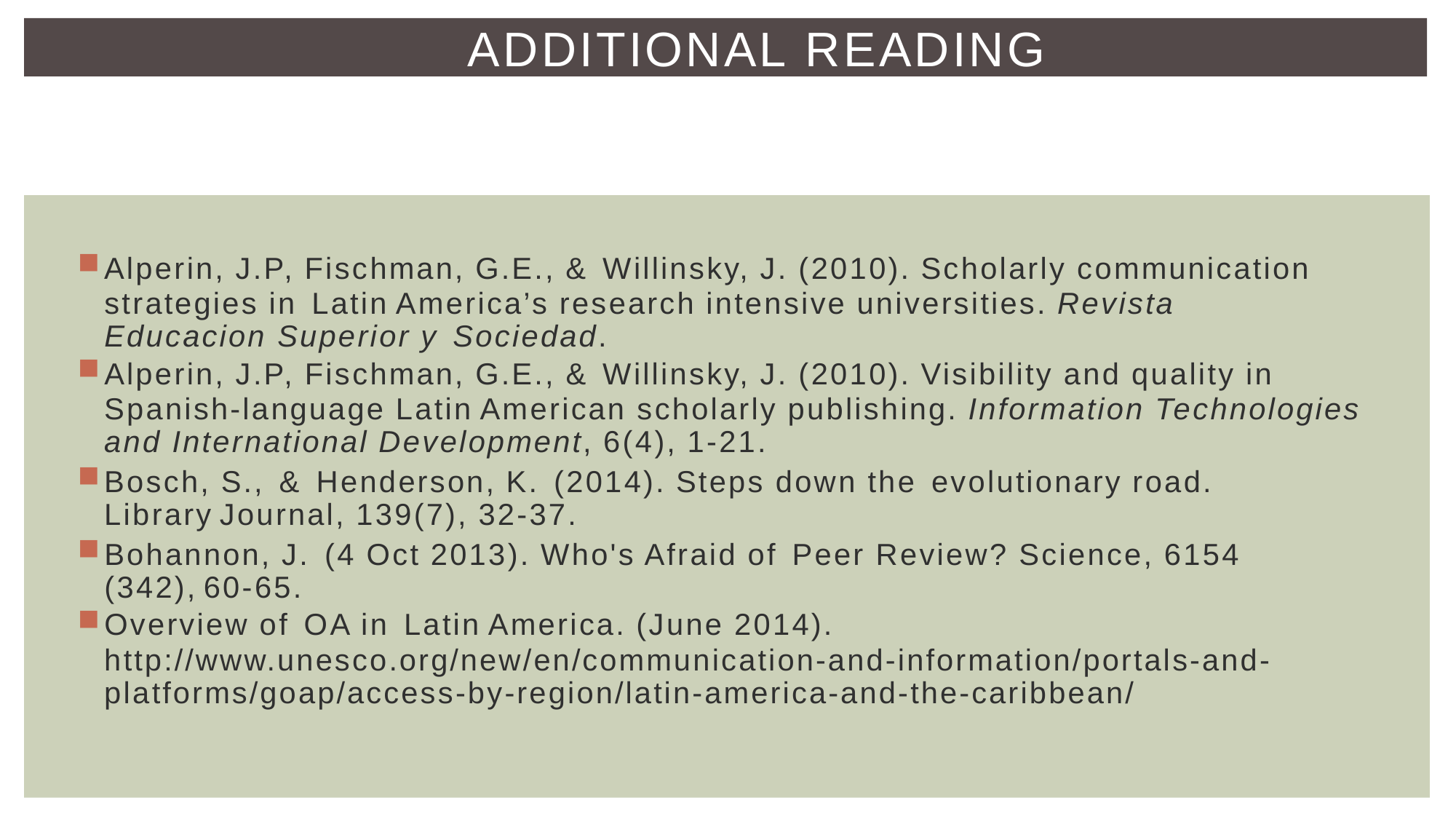

ADDITIONAL READING
Alperin, J.P, Fischman, G.E., &  Willinsky, J. (2010). Scholarly communication
strategies in  Latin America’s research intensive universities. Revista Educacion Superior y  Sociedad.
Alperin, J.P, Fischman, G.E., &  Willinsky, J. (2010). Visibility and quality in
Spanish-language Latin American scholarly publishing. Information Technologies and International Development, 6(4), 1-21.
Bosch, S.,  &  Henderson, K.  (2014). Steps down the  evolutionary road. Library Journal, 139(7), 32-37.
Bohannon, J.  (4 Oct 2013). Who's Afraid of  Peer Review? Science, 6154 (342), 60-65.
Overview of  OA in  Latin America. (June 2014).
http://www.unesco.org/new/en/communication-and-information/portals-and- platforms/goap/access-by-region/latin-america-and-the-caribbean/